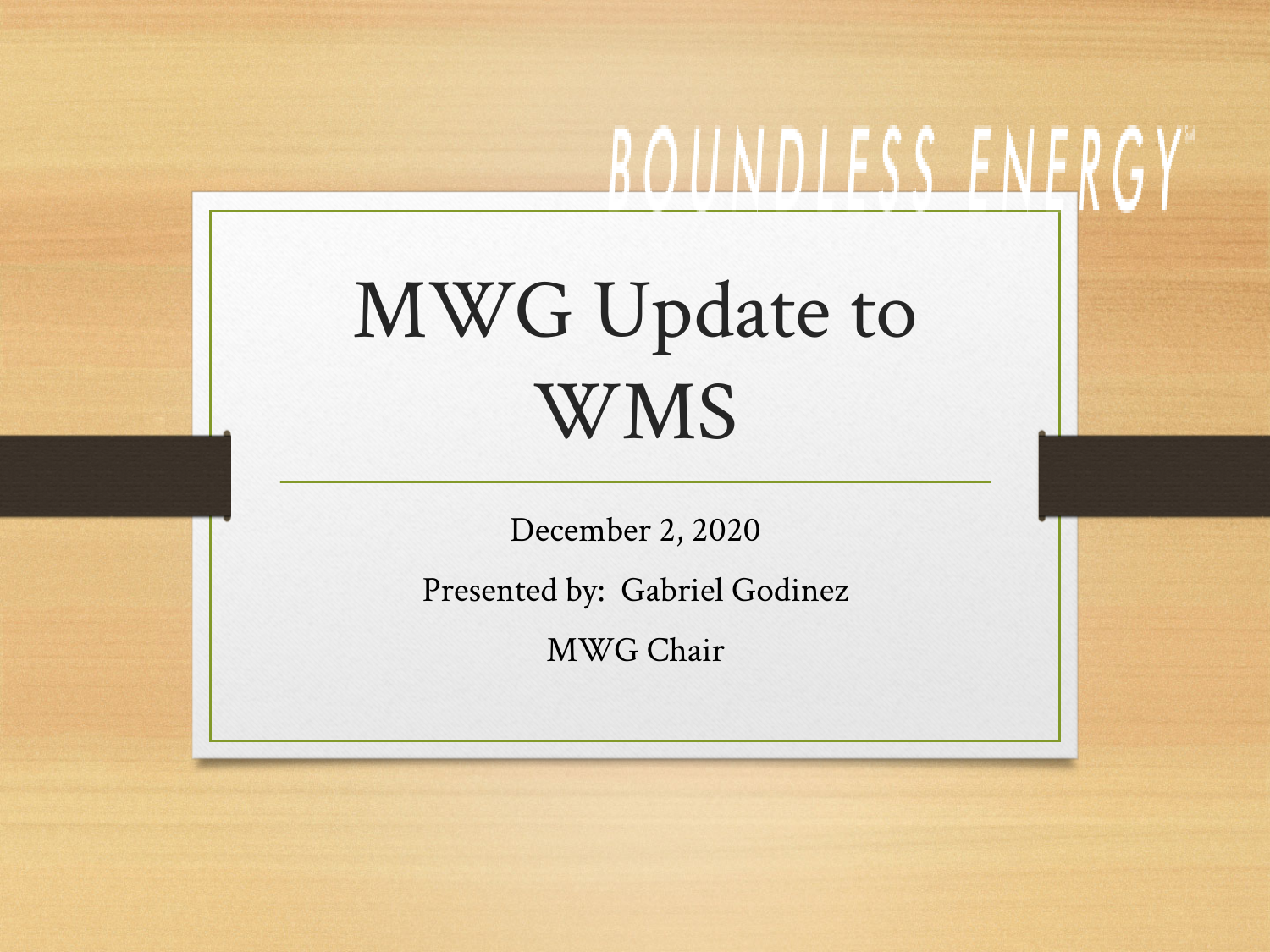

# MWG Update to WMS
December 2, 2020
Presented by:  Gabriel Godinez
MWG Chair